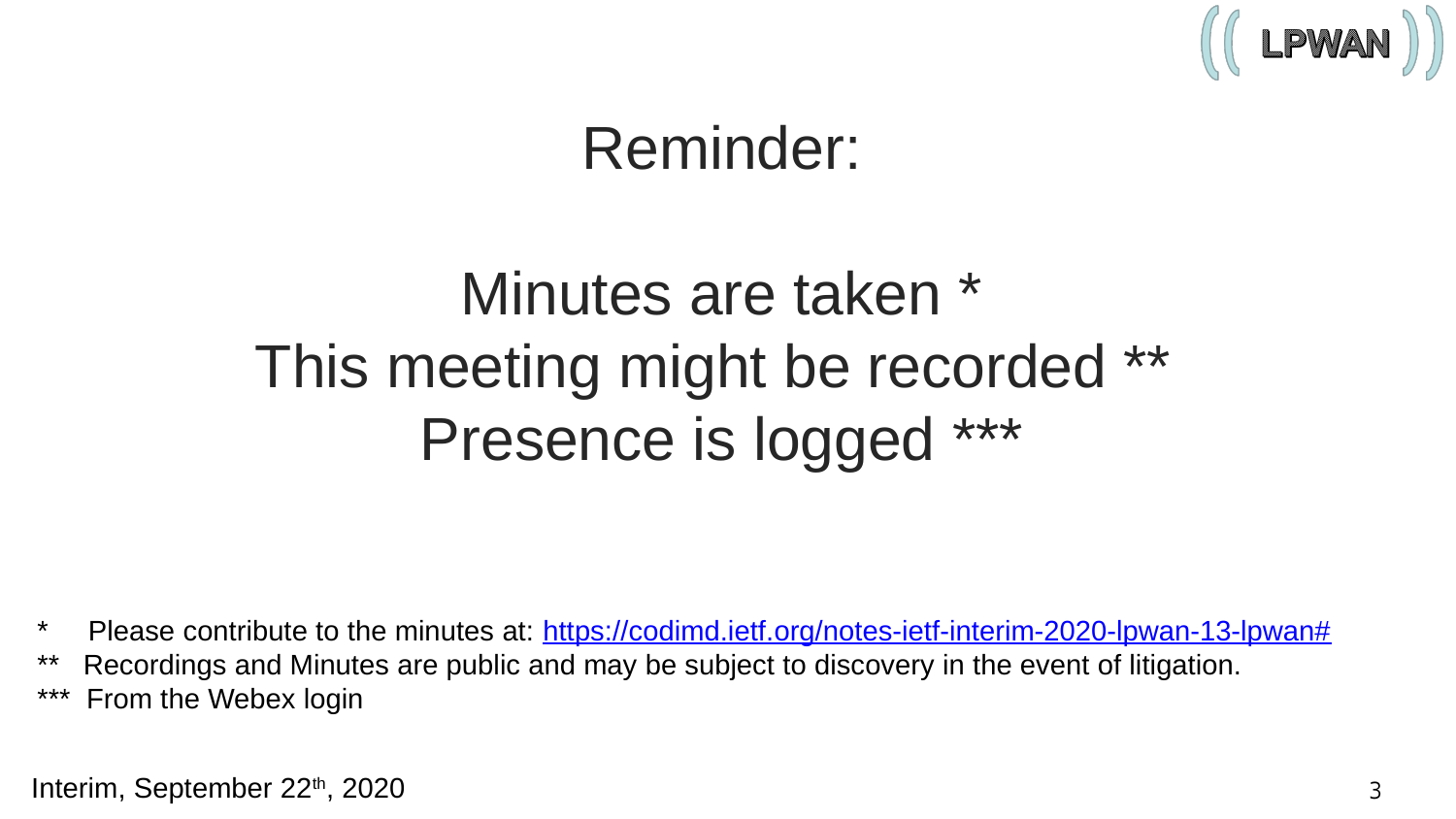

Reminder:
Minutes are taken *
This meeting might be recorded **
Presence is logged ***
*     Please contribute to the minutes at: https://codimd.ietf.org/notes-ietf-interim-2020-lpwan-13-lpwan#
**   Recordings and Minutes are public and may be subject to discovery in the event of litigation.
***  From the Webex login
3